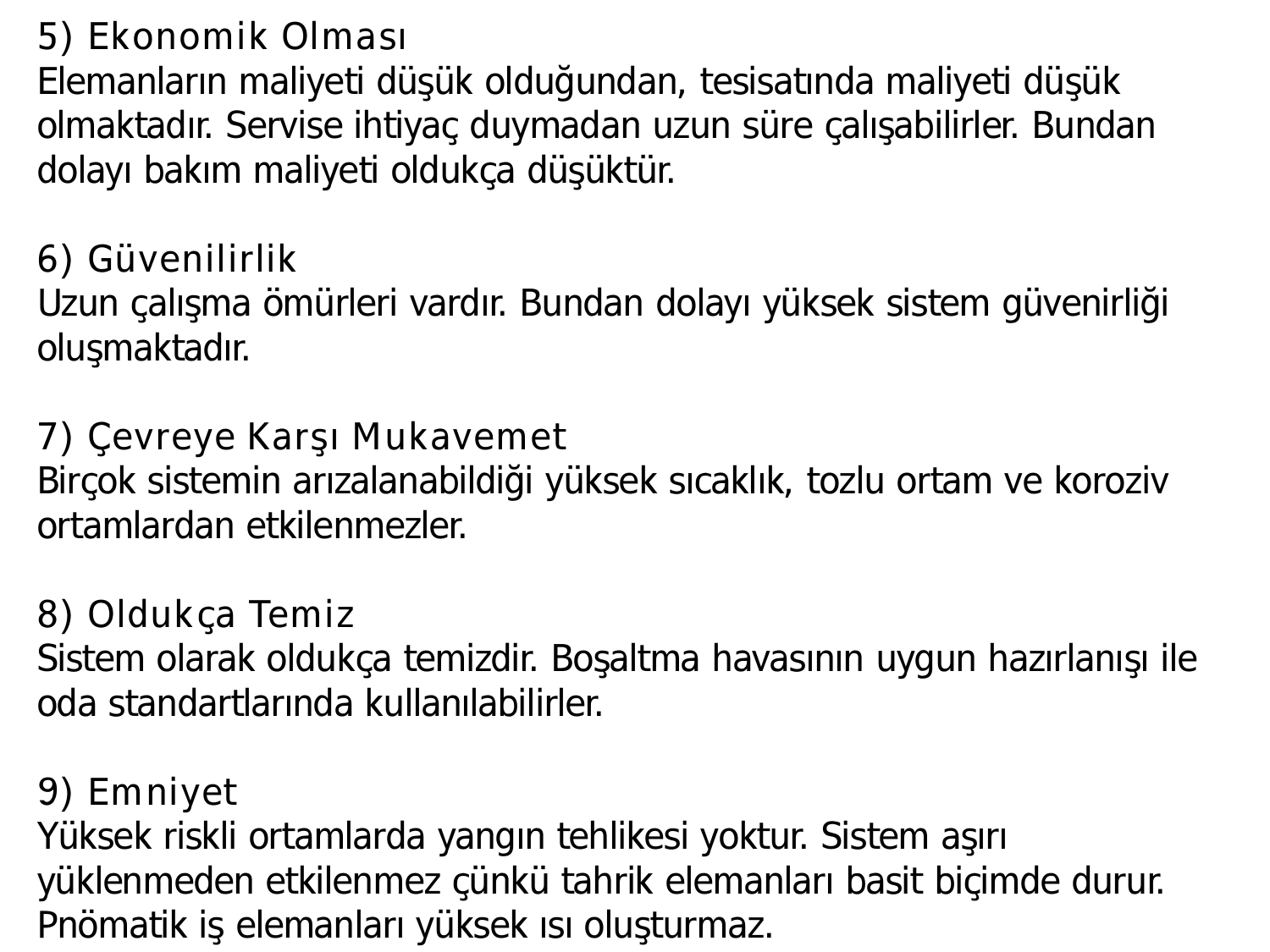

5) Ekonomik Olması
Elemanların maliyeti düşük olduğundan, tesisatında maliyeti düşük olmaktadır. Servise ihtiyaç duymadan uzun süre çalışabilirler. Bundan dolayı bakım maliyeti oldukça düşüktür.
6) Güvenilirlik
Uzun çalışma ömürleri vardır. Bundan dolayı yüksek sistem güvenirliği oluşmaktadır.
7) Çevreye Karşı Mukavemet
Birçok sistemin arızalanabildiği yüksek sıcaklık, tozlu ortam ve koroziv ortamlardan etkilenmezler.
8) Oldukça Temiz
Sistem olarak oldukça temizdir. Boşaltma havasının uygun hazırlanışı ile oda standartlarında kullanılabilirler.
9) Emniyet
Yüksek riskli ortamlarda yangın tehlikesi yoktur. Sistem aşırı yüklenmeden etkilenmez çünkü tahrik elemanları basit biçimde durur. Pnömatik iş elemanları yüksek ısı oluşturmaz.